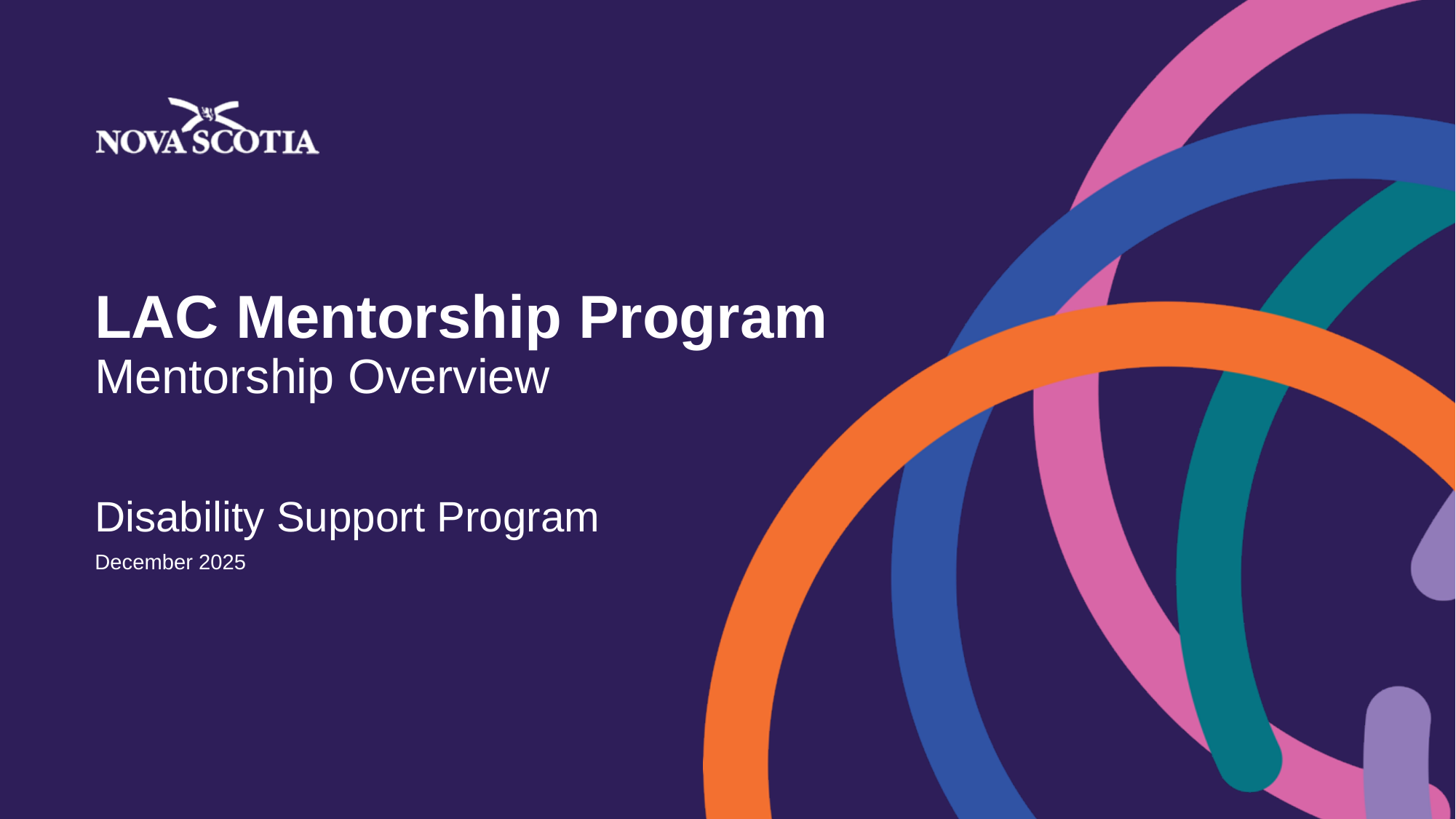

# LAC Mentorship Program Mentorship Overview
Disability Support Program
December 2025